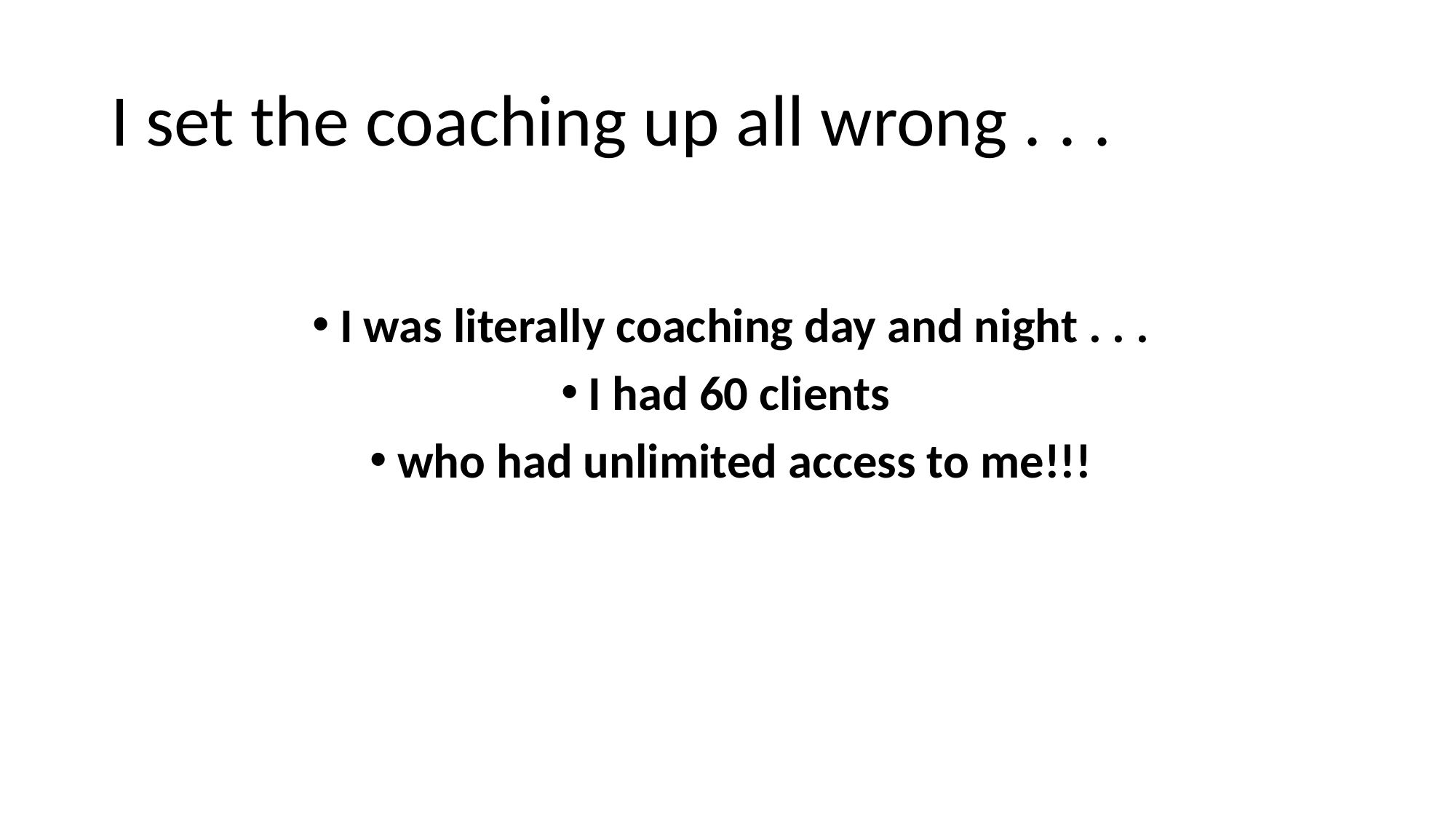

# I set the coaching up all wrong . . .
I was literally coaching day and night . . .
I had 60 clients
who had unlimited access to me!!!